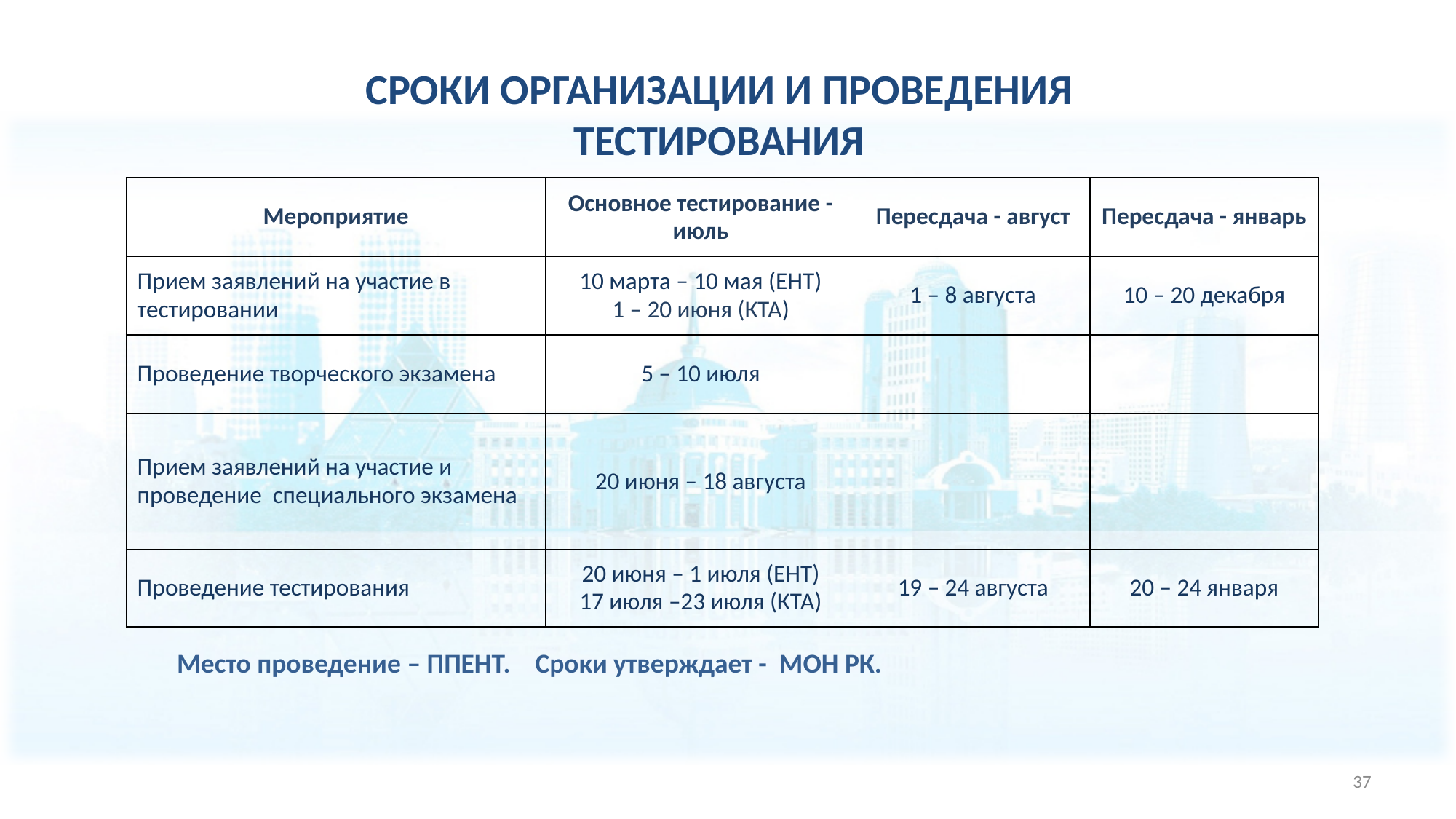

СРОКИ ОРГАНИЗАЦИИ И ПРОВЕДЕНИЯ ТЕСТИРОВАНИЯ
| Мероприятие | Основное тестирование - июль | Пересдача - август | Пересдача - январь |
| --- | --- | --- | --- |
| Прием заявлений на участие в тестировании | 10 марта – 10 мая (ЕНТ) 1 – 20 июня (КТА) | 1 – 8 августа | 10 – 20 декабря |
| Проведение творческого экзамена | 5 – 10 июля |  |  |
| Прием заявлений на участие и проведение специального экзамена | 20 июня – 18 августа |  |  |
| Проведение тестирования | 20 июня – 1 июля (ЕНТ) 17 июля –23 июля (КТА) | 19 – 24 августа | 20 – 24 января |
         Место проведение – ППЕНТ.    Сроки утверждает -  МОН РК.
37